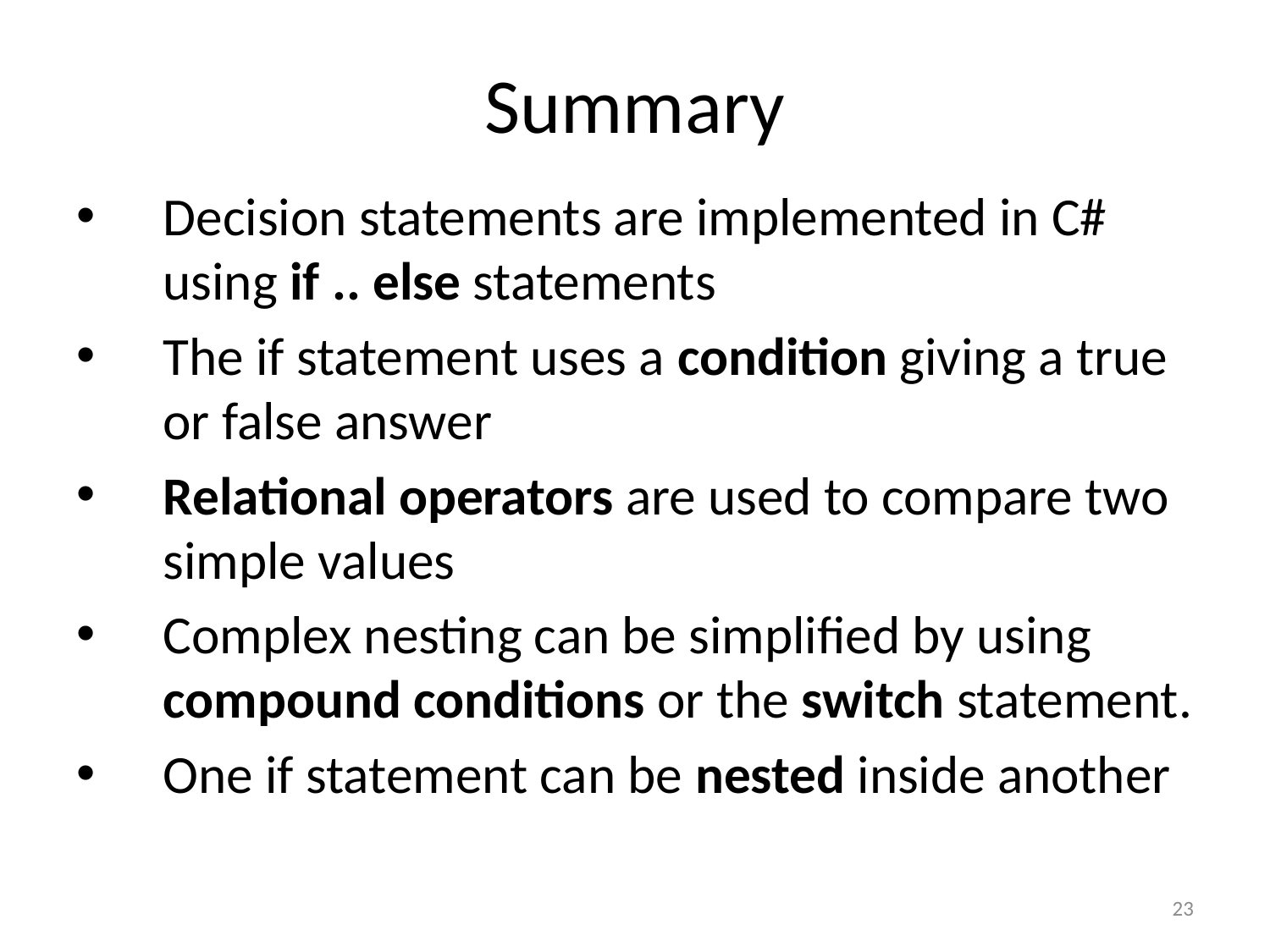

# Summary
Decision statements are implemented in C# using if .. else statements
The if statement uses a condition giving a true or false answer
Relational operators are used to compare two simple values
Complex nesting can be simplified by using compound conditions or the switch statement.
One if statement can be nested inside another

23